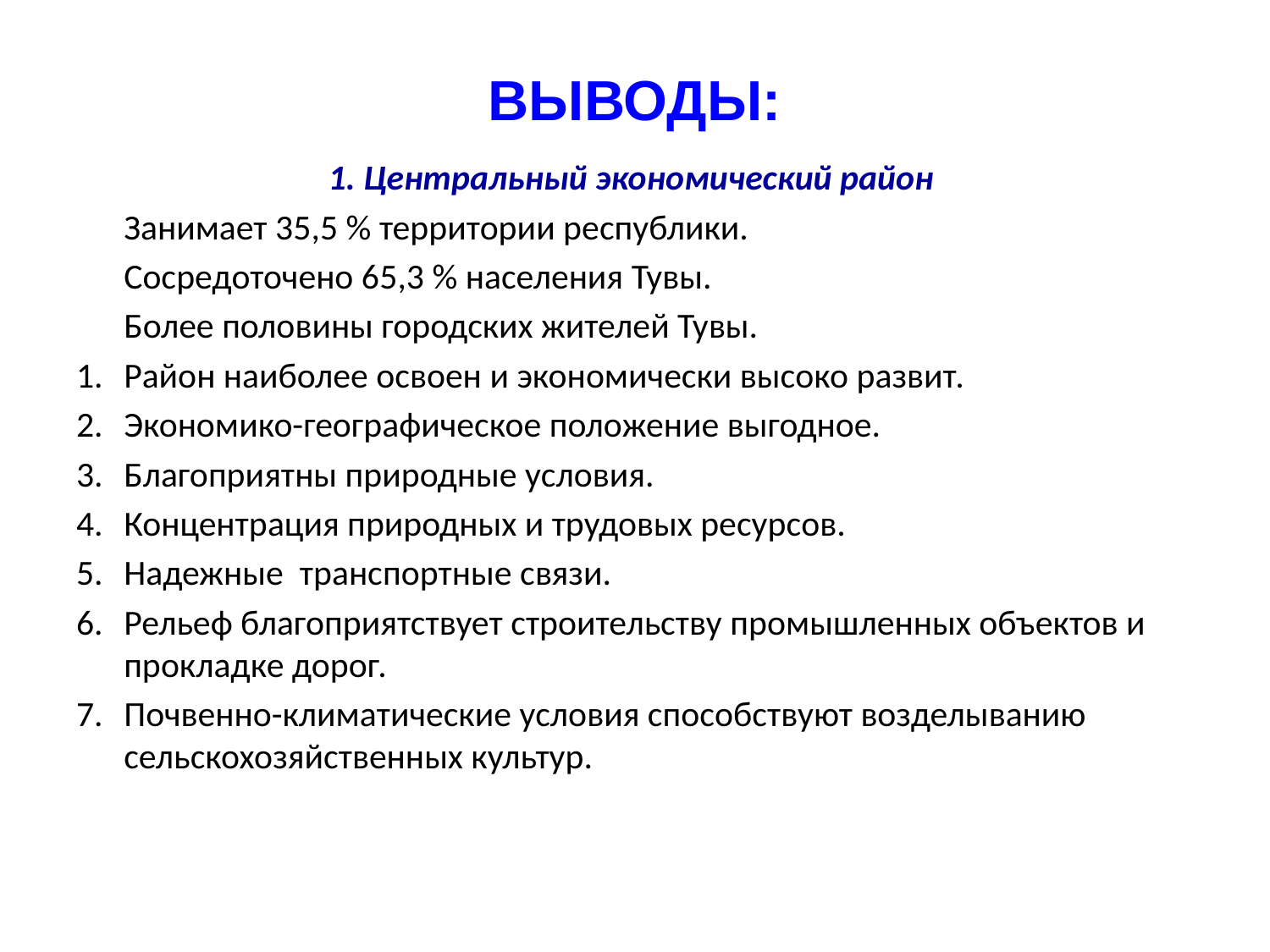

# ВЫВОДЫ:
1. Центральный экономический район
	Занимает 35,5 % территории республики.
	Сосредоточено 65,3 % населения Тувы.
	Более половины городских жителей Тувы.
Район наиболее освоен и экономически высоко развит.
Экономико-географическое положение выгодное.
Благоприятны природные условия.
Концентрация природных и трудовых ресурсов.
Надежные  транспортные связи.
Рельеф благоприятствует строительству промышленных объектов и прокладке дорог.
Почвенно-климатические условия способствуют возделыванию сельскохозяйственных культур.